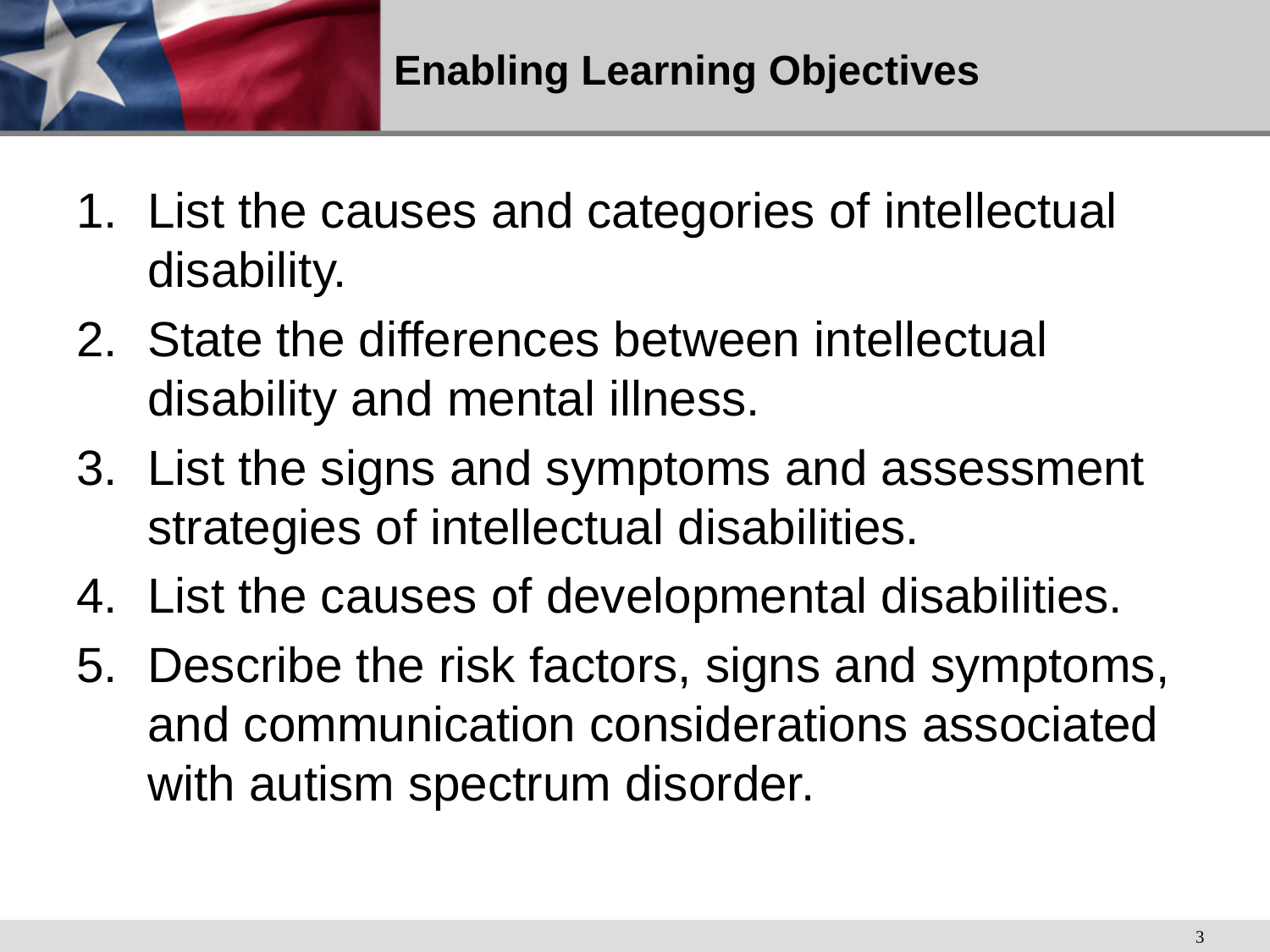

# Enabling Learning Objectives
List the causes and categories of intellectual disability.
State the differences between intellectual disability and mental illness.
List the signs and symptoms and assessment strategies of intellectual disabilities.
List the causes of developmental disabilities.
Describe the risk factors, signs and symptoms, and communication considerations associated with autism spectrum disorder.

3